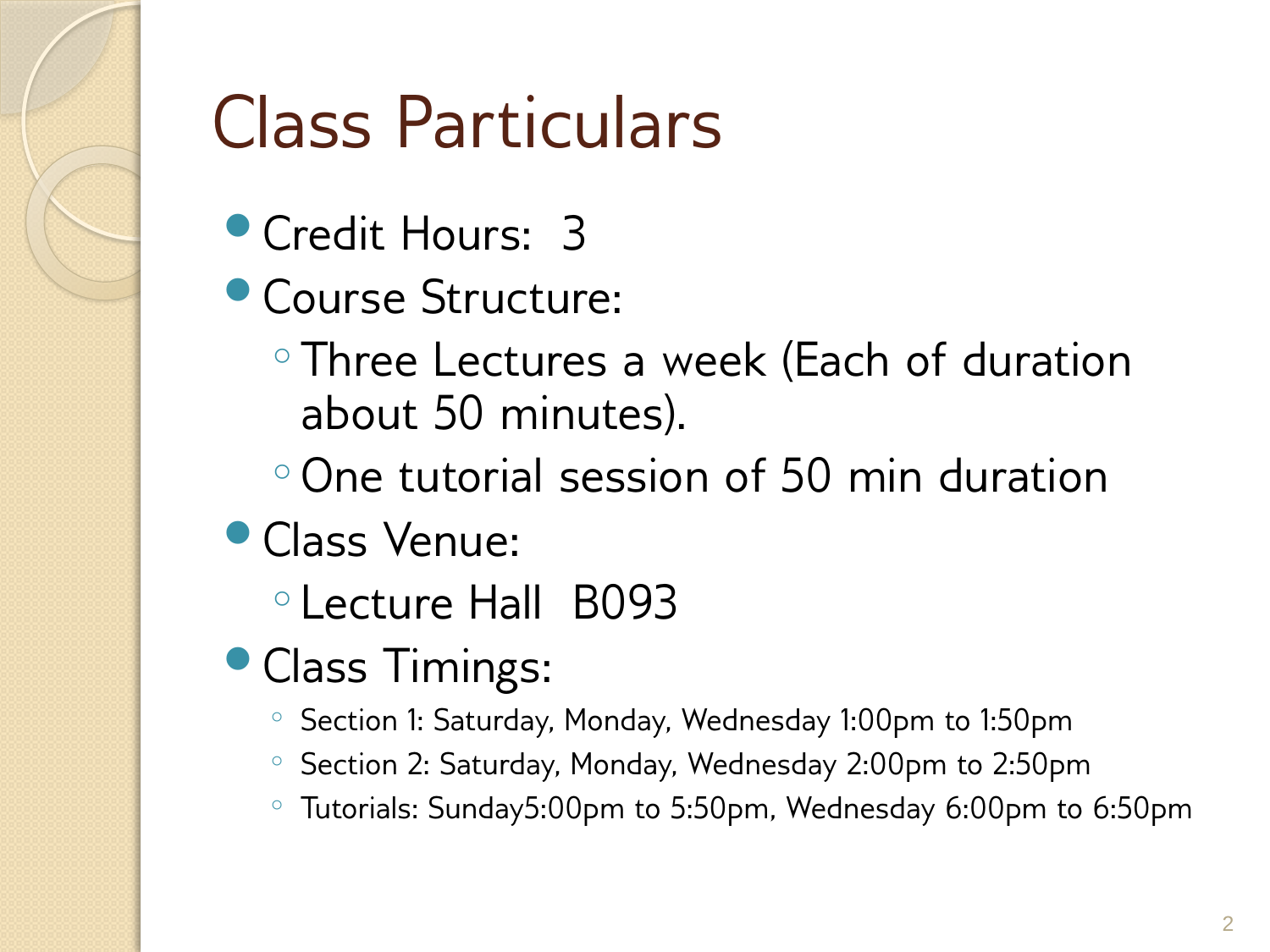

# Class Particulars
Credit Hours:  3
Course Structure:
Three Lectures a week (Each of duration about 50 minutes).
One tutorial session of 50 min duration
Class Venue:
Lecture Hall  B093
Class Timings:
Section 1: Saturday, Monday, Wednesday 1:00pm to 1:50pm
Section 2: Saturday, Monday, Wednesday 2:00pm to 2:50pm
Tutorials: Sunday5:00pm to 5:50pm, Wednesday 6:00pm to 6:50pm
2